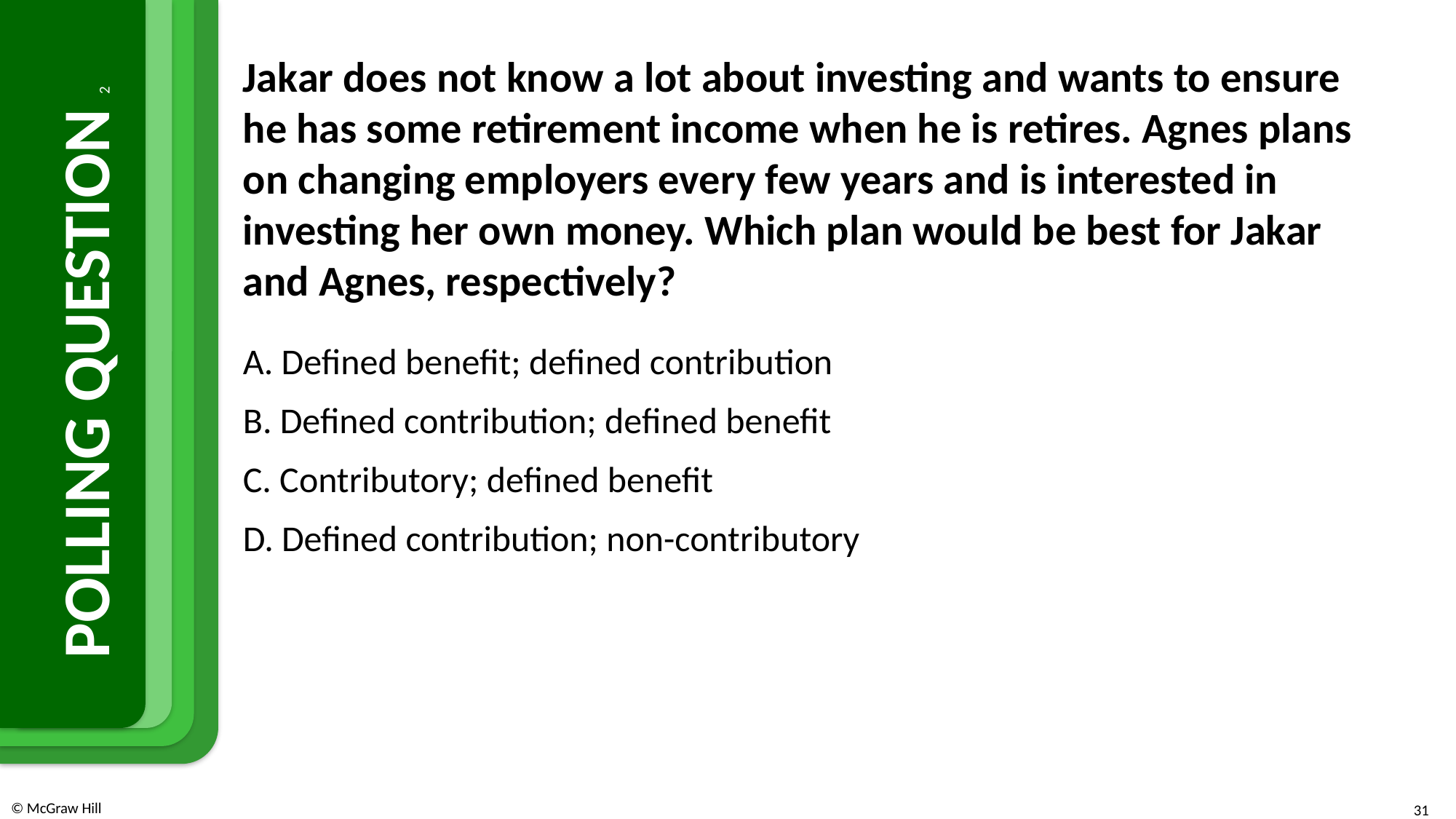

Jakar does not know a lot about investing and wants to ensure he has some retirement income when he is retires. Agnes plans on changing employers every few years and is interested in investing her own money. Which plan would be best for Jakar and Agnes, respectively?
# POLLING QUESTION 2
A. Defined benefit; defined contribution
B. Defined contribution; defined benefit
C. Contributory; defined benefit
D. Defined contribution; non-contributory